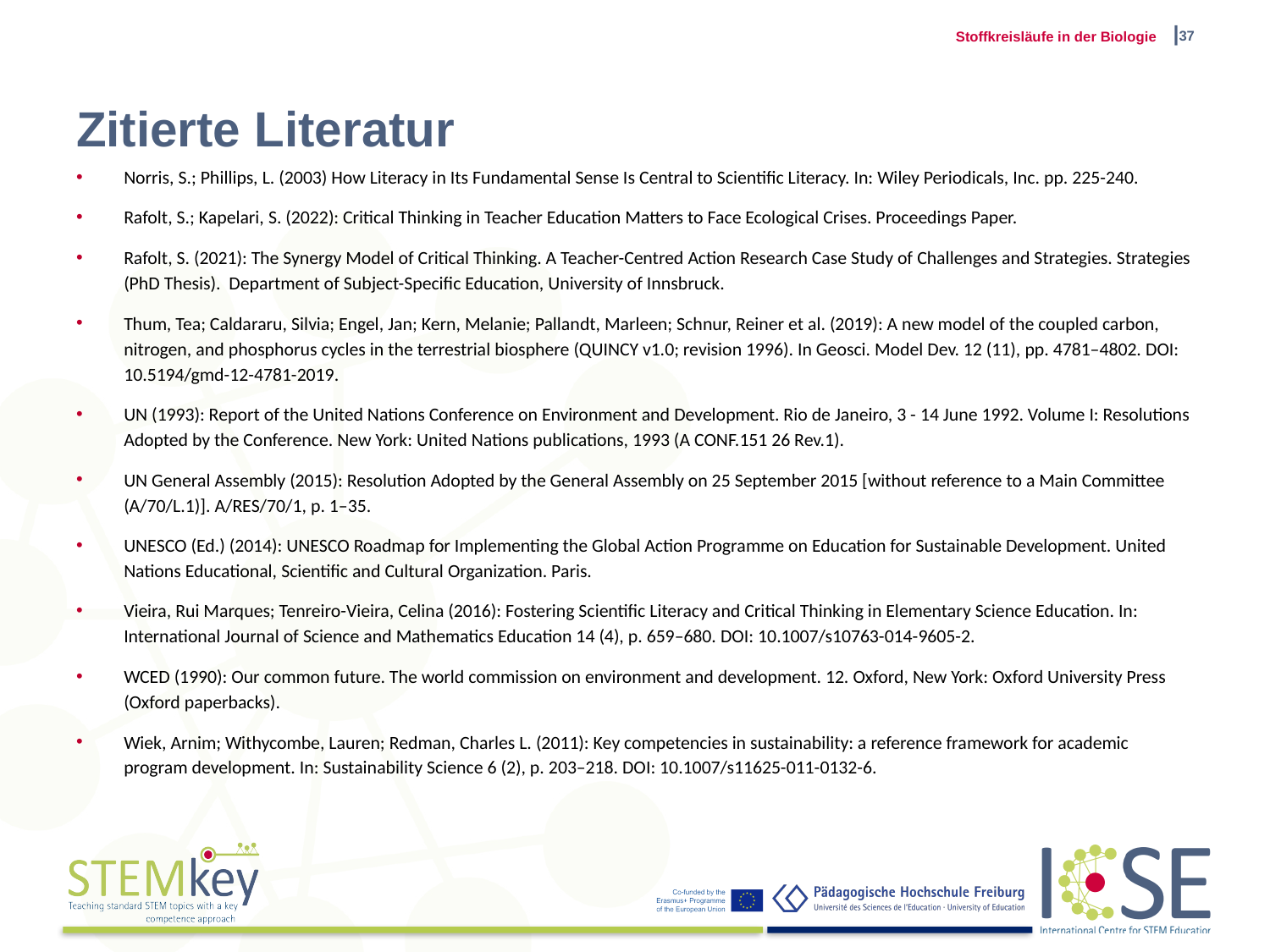

|37
Stoffkreisläufe in der Biologie
# Zitierte Literatur
Norris, S.; Phillips, L. (2003) How Literacy in Its Fundamental Sense Is Central to Scientific Literacy. In: Wiley Periodicals, Inc. pp. 225-240.
Rafolt, S.; Kapelari, S. (2022): Critical Thinking in Teacher Education Matters to Face Ecological Crises. Proceedings Paper.
Rafolt, S. (2021): The Synergy Model of Critical Thinking. A Teacher-Centred Action Research Case Study of Challenges and Strategies. Strategies (PhD Thesis).  Department of Subject-Specific Education, University of Innsbruck.
Thum, Tea; Caldararu, Silvia; Engel, Jan; Kern, Melanie; Pallandt, Marleen; Schnur, Reiner et al. (2019): A new model of the coupled carbon, nitrogen, and phosphorus cycles in the terrestrial biosphere (QUINCY v1.0; revision 1996). In Geosci. Model Dev. 12 (11), pp. 4781–4802. DOI: 10.5194/gmd-12-4781-2019.
UN (1993): Report of the United Nations Conference on Environment and Development. Rio de Janeiro, 3 - 14 June 1992. Volume I: Resolutions Adopted by the Conference. New York: United Nations publications, 1993 (A CONF.151 26 Rev.1).
UN General Assembly (2015): Resolution Adopted by the General Assembly on 25 September 2015 [without reference to a Main Committee (A/70/L.1)]. A/RES/70/1, p. 1–35.
UNESCO (Ed.) (2014): UNESCO Roadmap for Implementing the Global Action Programme on Education for Sustainable Development. United Nations Educational, Scientific and Cultural Organization. Paris.
Vieira, Rui Marques; Tenreiro-Vieira, Celina (2016): Fostering Scientific Literacy and Critical Thinking in Elementary Science Education. In: International Journal of Science and Mathematics Education 14 (4), p. 659–680. DOI: 10.1007/s10763-014-9605-2.
WCED (1990): Our common future. The world commission on environment and development. 12. Oxford, New York: Oxford University Press (Oxford paperbacks).
Wiek, Arnim; Withycombe, Lauren; Redman, Charles L. (2011): Key competencies in sustainability: a reference framework for academic program development. In: Sustainability Science 6 (2), p. 203–218. DOI: 10.1007/s11625-011-0132-6.